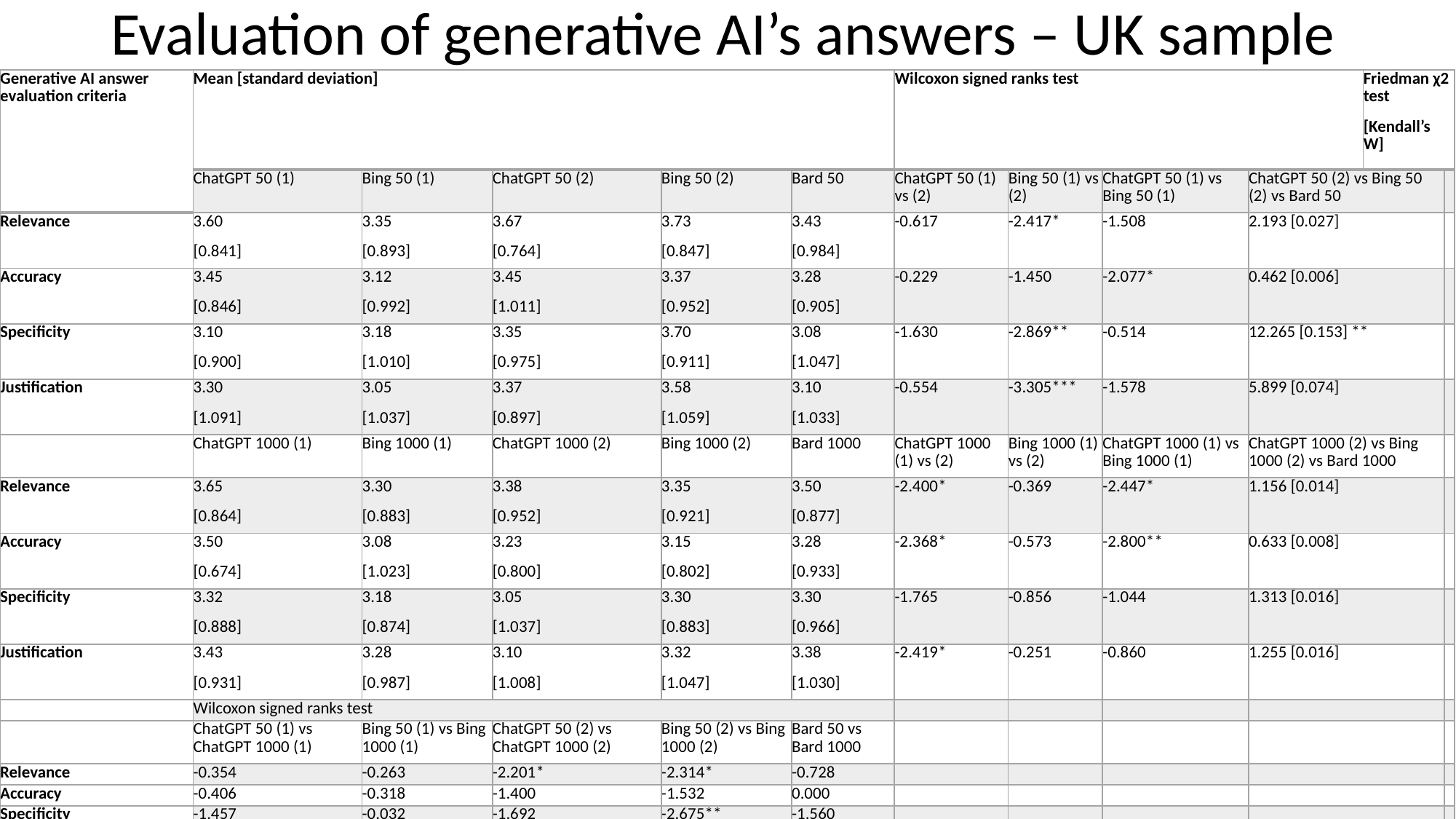

# Evaluation of generative AI’s answers – UK sample
| Generative AI answer evaluation criteria | Mean [standard deviation] |  |  |  |  | Wilcoxon signed ranks test |  |  |  | Friedman χ2 test [Kendall’s W] |  |
| --- | --- | --- | --- | --- | --- | --- | --- | --- | --- | --- | --- |
|  | ChatGPT 50 (1) | Bing 50 (1) | ChatGPT 50 (2) | Bing 50 (2) | Bard 50 | ChatGPT 50 (1) vs (2) | Bing 50 (1) vs (2) | ChatGPT 50 (1) vs Bing 50 (1) | ChatGPT 50 (2) vs Bing 50 (2) vs Bard 50 |  |  |
| Relevance | 3.60 [0.841] | 3.35 [0.893] | 3.67 [0.764] | 3.73 [0.847] | 3.43 [0.984] | -0.617 | -2.417\* | -1.508 | 2.193 [0.027] |  |  |
| Accuracy | 3.45 [0.846] | 3.12 [0.992] | 3.45 [1.011] | 3.37 [0.952] | 3.28 [0.905] | -0.229 | -1.450 | -2.077\* | 0.462 [0.006] |  |  |
| Specificity | 3.10 [0.900] | 3.18 [1.010] | 3.35 [0.975] | 3.70 [0.911] | 3.08 [1.047] | -1.630 | -2.869\*\* | -0.514 | 12.265 [0.153] \*\* |  |  |
| Justification | 3.30 [1.091] | 3.05 [1.037] | 3.37 [0.897] | 3.58 [1.059] | 3.10 [1.033] | -0.554 | -3.305\*\*\* | -1.578 | 5.899 [0.074] |  |  |
|  | ChatGPT 1000 (1) | Bing 1000 (1) | ChatGPT 1000 (2) | Bing 1000 (2) | Bard 1000 | ChatGPT 1000 (1) vs (2) | Bing 1000 (1) vs (2) | ChatGPT 1000 (1) vs Bing 1000 (1) | ChatGPT 1000 (2) vs Bing 1000 (2) vs Bard 1000 |  |  |
| Relevance | 3.65 [0.864] | 3.30 [0.883] | 3.38 [0.952] | 3.35 [0.921] | 3.50 [0.877] | -2.400\* | -0.369 | -2.447\* | 1.156 [0.014] |  |  |
| Accuracy | 3.50 [0.674] | 3.08 [1.023] | 3.23 [0.800] | 3.15 [0.802] | 3.28 [0.933] | -2.368\* | -0.573 | -2.800\*\* | 0.633 [0.008] |  |  |
| Specificity | 3.32 [0.888] | 3.18 [0.874] | 3.05 [1.037] | 3.30 [0.883] | 3.30 [0.966] | -1.765 | -0.856 | -1.044 | 1.313 [0.016] |  |  |
| Justification | 3.43 [0.931] | 3.28 [0.987] | 3.10 [1.008] | 3.32 [1.047] | 3.38 [1.030] | -2.419\* | -0.251 | -0.860 | 1.255 [0.016] |  |  |
|  | Wilcoxon signed ranks test |  |  |  |  |  |  |  |  |  |  |
|  | ChatGPT 50 (1) vs ChatGPT 1000 (1) | Bing 50 (1) vs Bing 1000 (1) | ChatGPT 50 (2) vs ChatGPT 1000 (2) | Bing 50 (2) vs Bing 1000 (2) | Bard 50 vs Bard 1000 |  |  |  |  |  |  |
| Relevance | -0.354 | -0.263 | -2.201\* | -2.314\* | -0.728 |  |  |  |  |  |  |
| Accuracy | -0.406 | -0.318 | -1.400 | -1.532 | 0.000 |  |  |  |  |  |  |
| Specificity | -1.457 | -0.032 | -1.692 | -2.675\*\* | -1.560 |  |  |  |  |  |  |
| Justification | -0.847 | -1.311 | -1.647 | -1.731 | -1.950 |  |  |  |  |  |  |